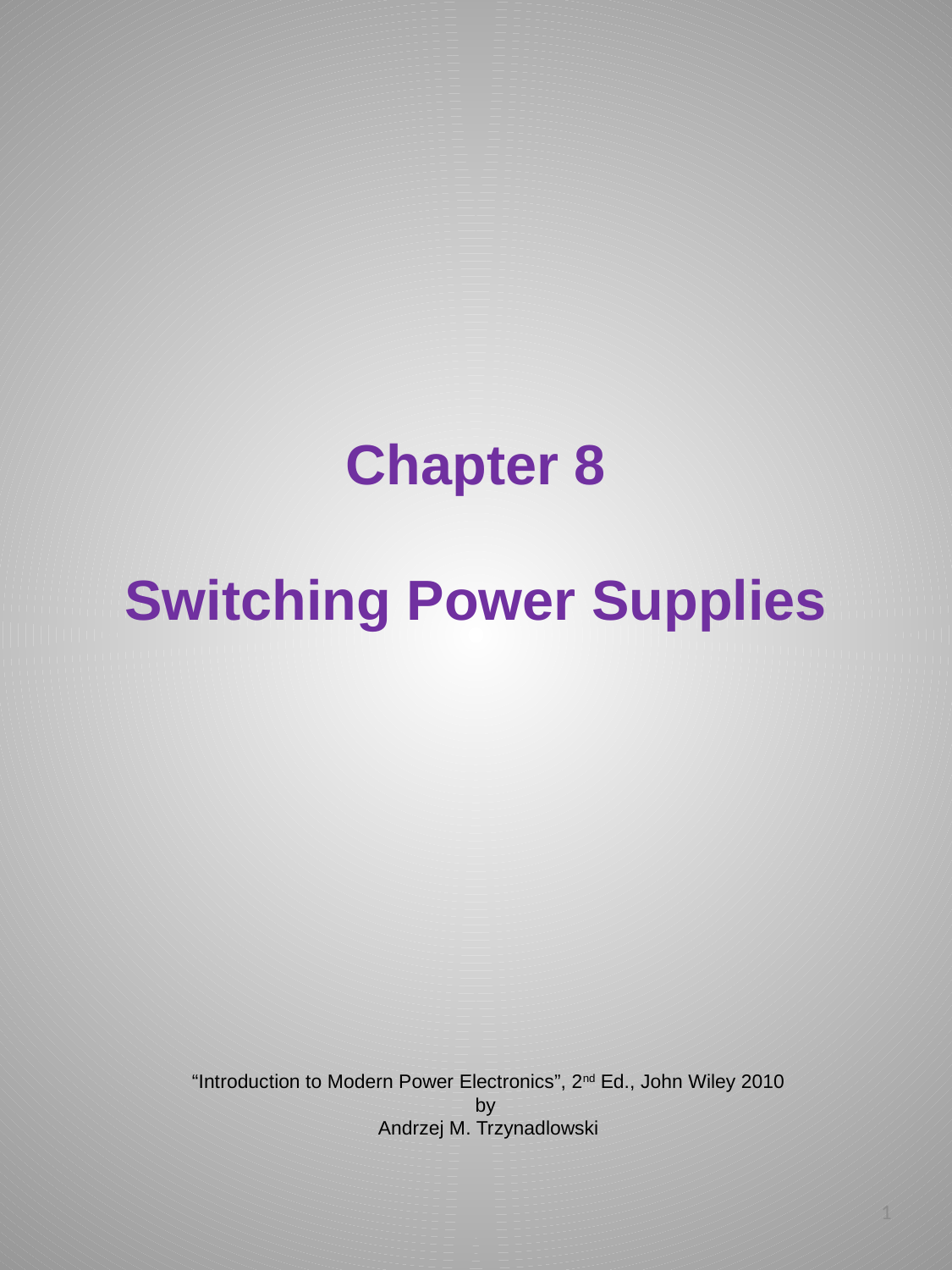

# Chapter 8 Switching Power Supplies
“Introduction to Modern Power Electronics”, 2nd Ed., John Wiley 2010
by
Andrzej M. Trzynadlowski
1